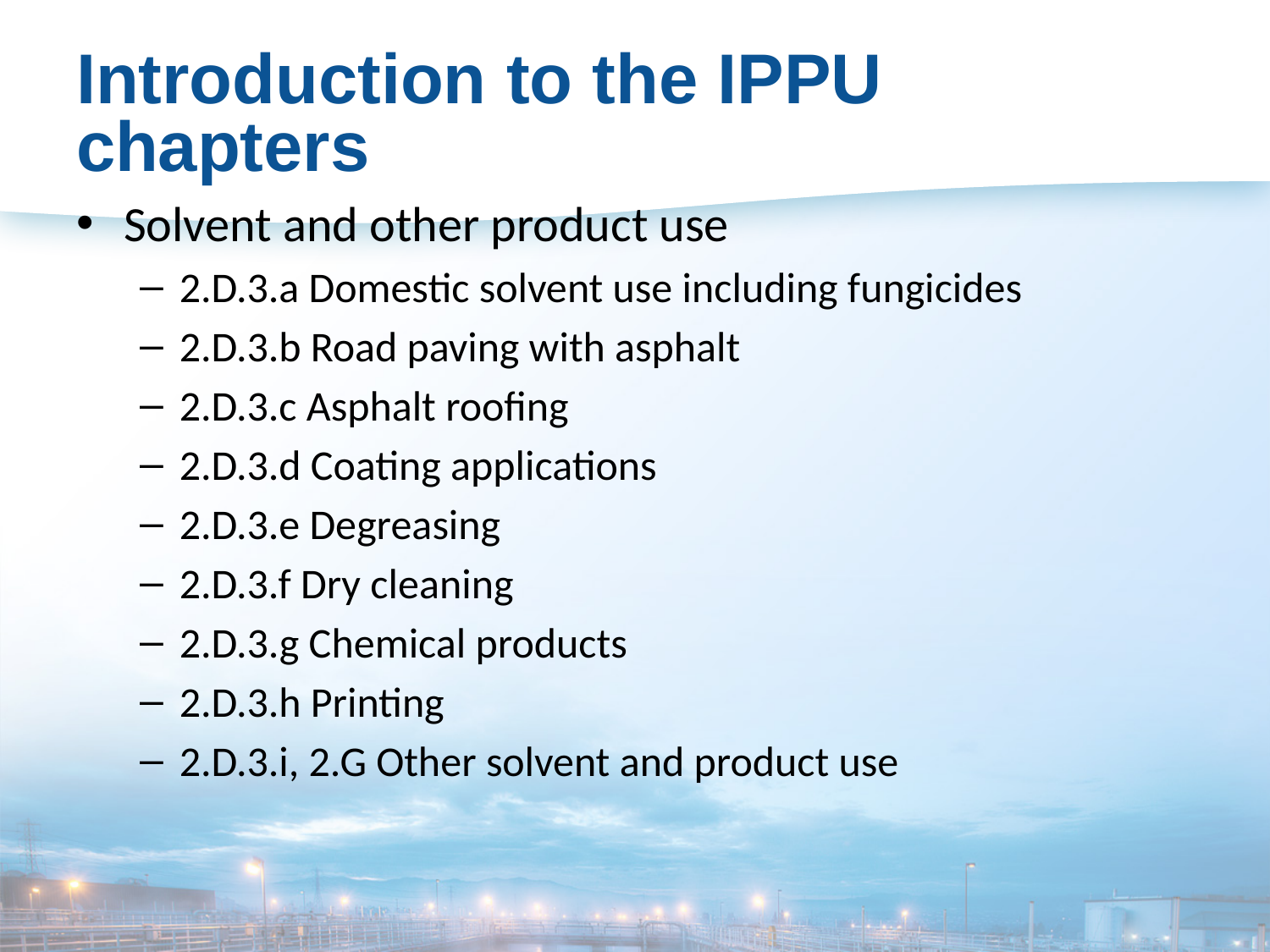

# Introduction to the IPPU chapters
Solvent and other product use
2.D.3.a Domestic solvent use including fungicides
2.D.3.b Road paving with asphalt
2.D.3.c Asphalt roofing
2.D.3.d Coating applications
2.D.3.e Degreasing
2.D.3.f Dry cleaning
2.D.3.g Chemical products
2.D.3.h Printing
2.D.3.i, 2.G Other solvent and product use